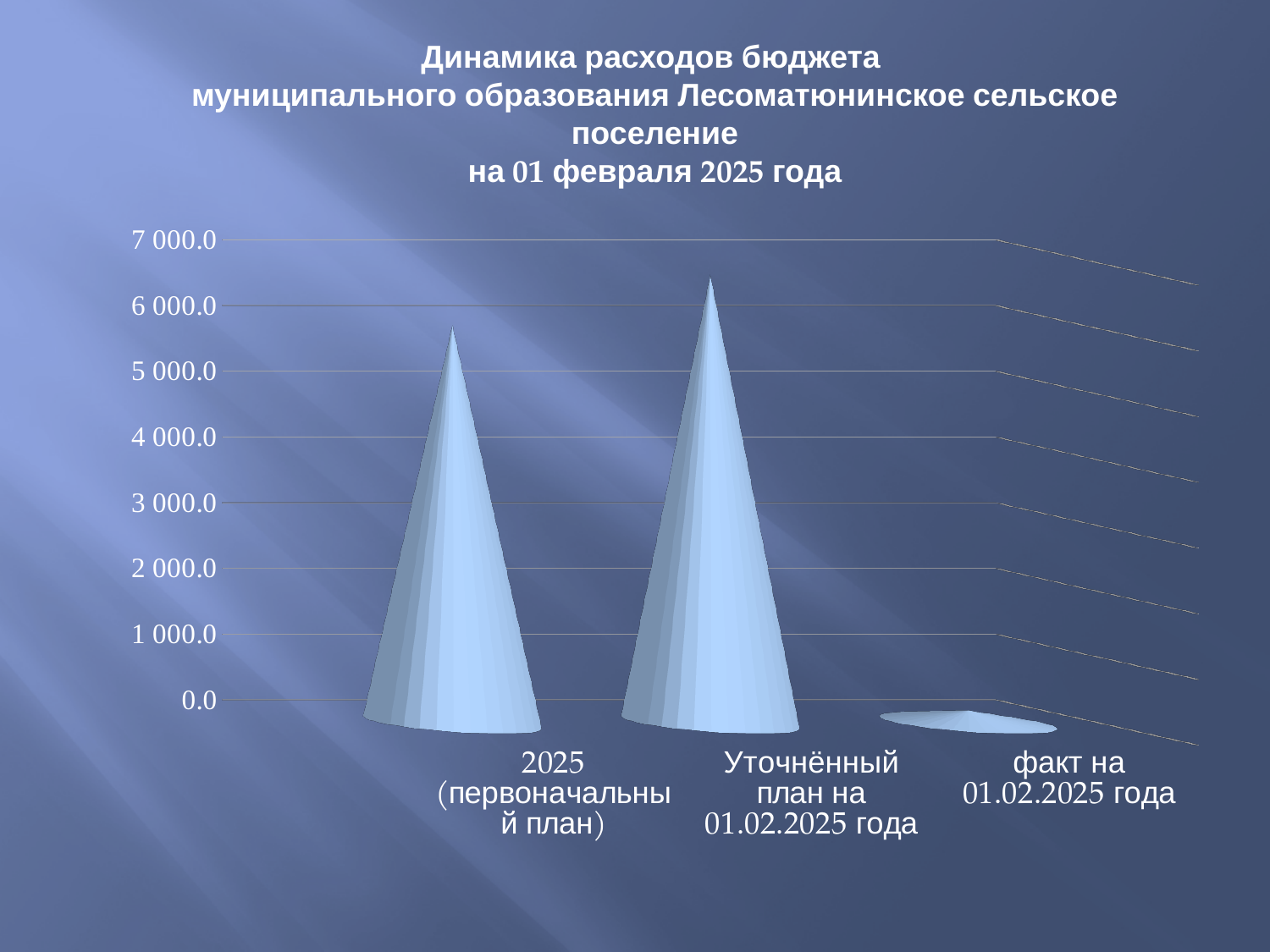

Динамика расходов бюджета
муниципального образования Лесоматюнинское сельское поселение
на 01 февраля 2025 года

[unsupported chart]